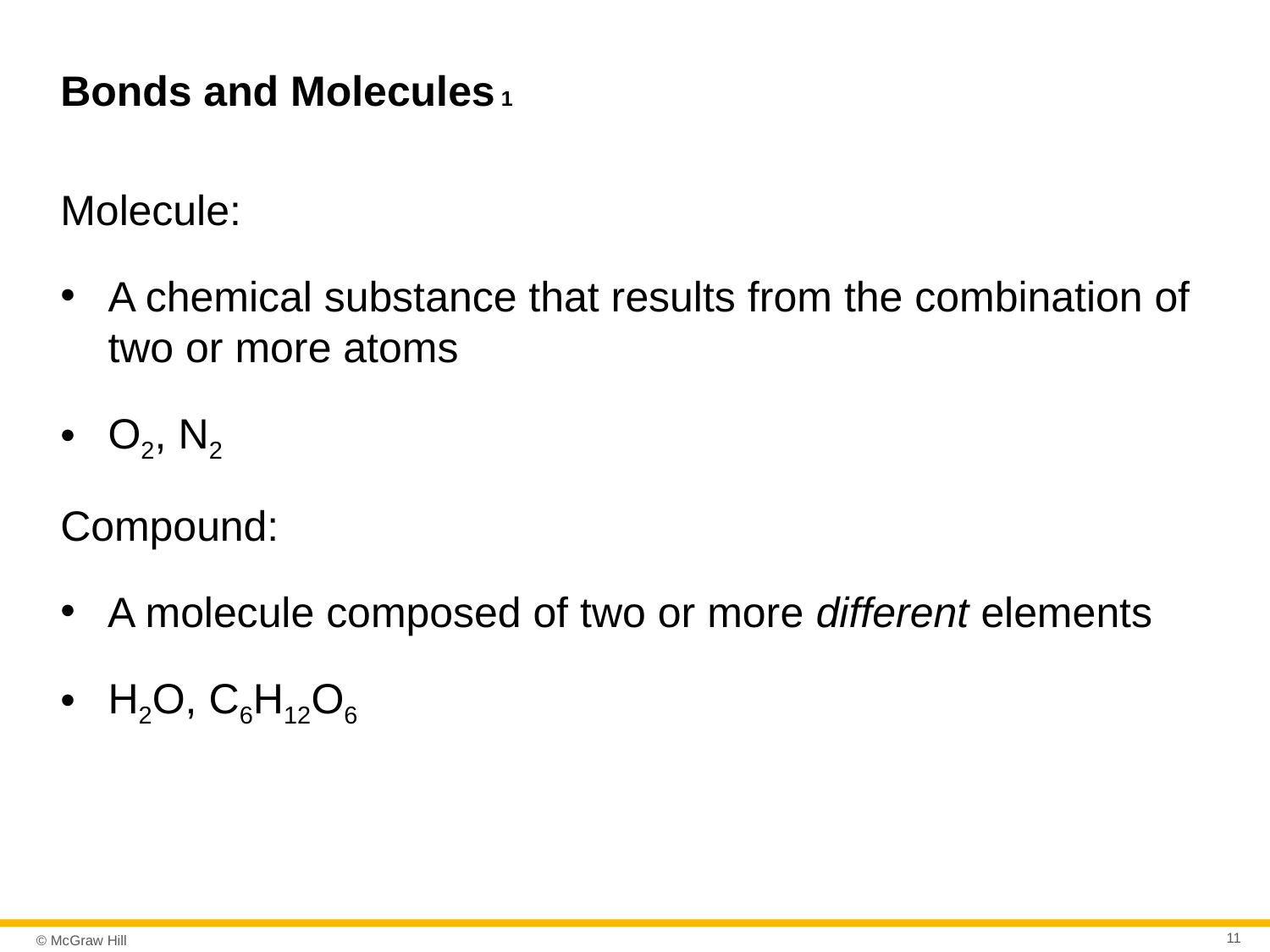

# Bonds and Molecules 1
Molecule:
A chemical substance that results from the combination of two or more atoms
O2, N2
Compound:
A molecule composed of two or more different elements
H2O, C6H12O6